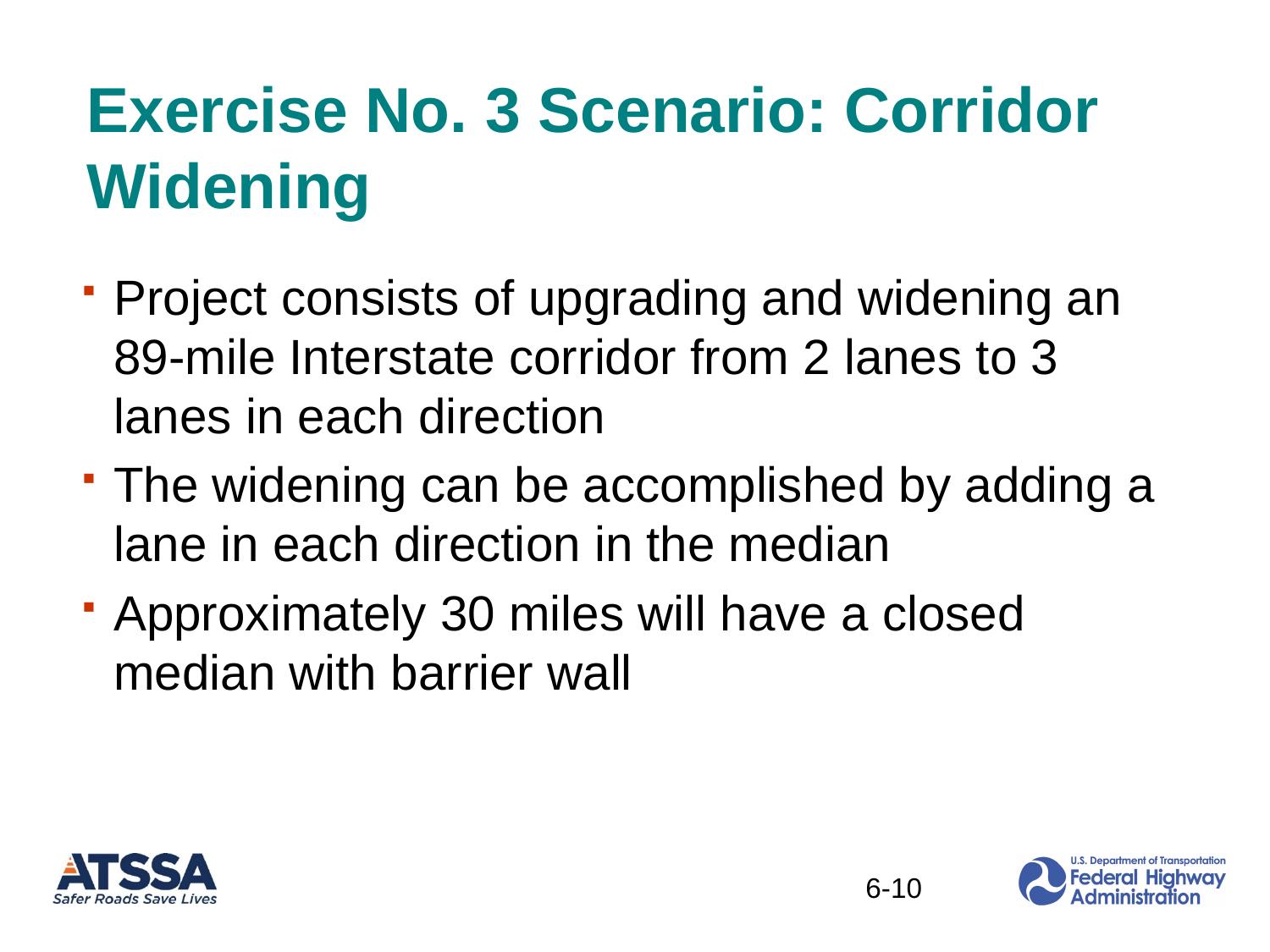

# Exercise No. 3 Scenario: Corridor Widening
Project consists of upgrading and widening an 89-mile Interstate corridor from 2 lanes to 3 lanes in each direction
The widening can be accomplished by adding a lane in each direction in the median
Approximately 30 miles will have a closed median with barrier wall